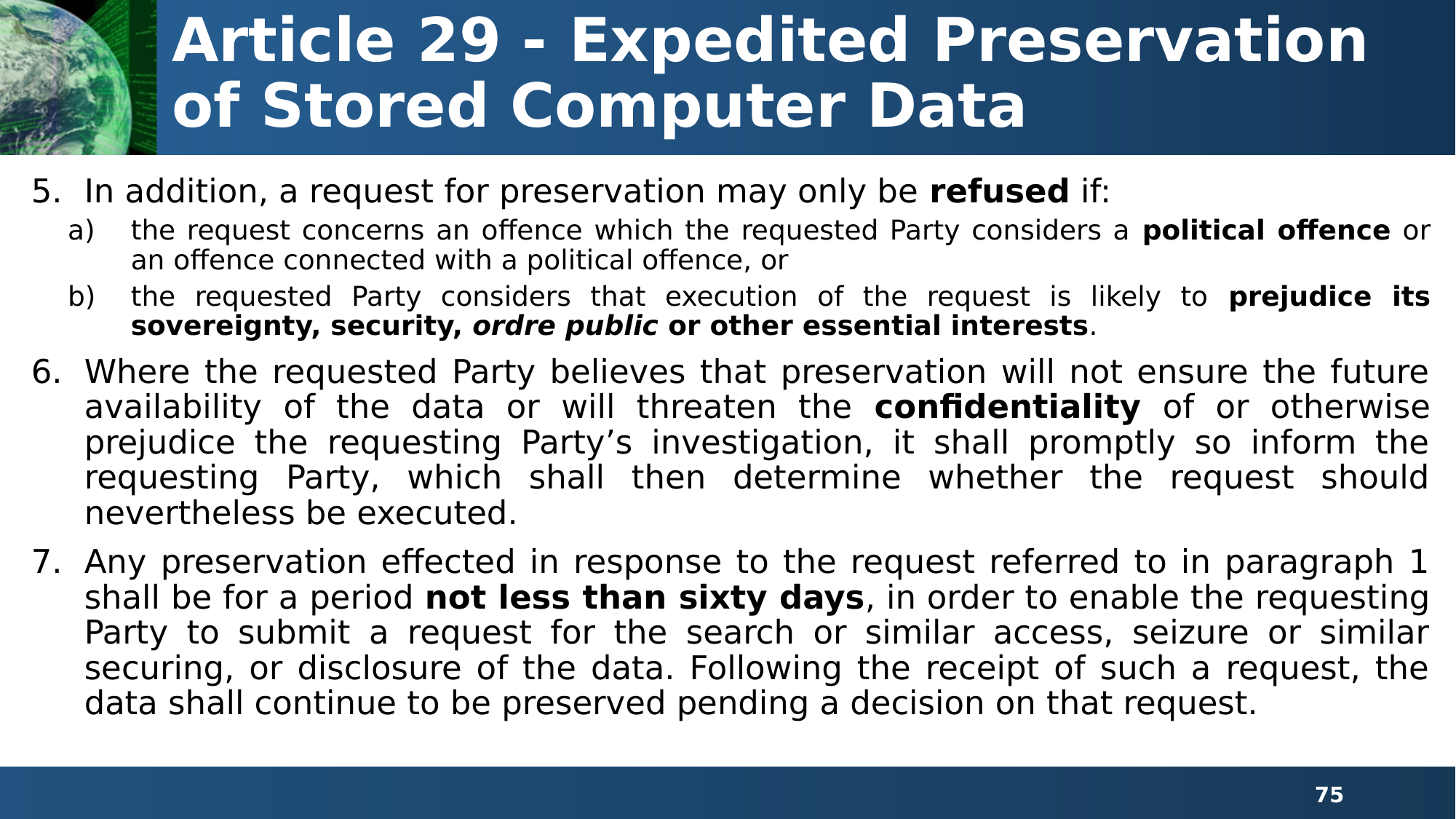

Article 29 - Expedited Preservation of Stored Computer Data
In addition, a request for preservation may only be refused if:
the request concerns an offence which the requested Party considers a political offence or an offence connected with a political offence, or
the requested Party considers that execution of the request is likely to prejudice its sovereignty, security, ordre public or other essential interests.
Where the requested Party believes that preservation will not ensure the future availability of the data or will threaten the confidentiality of or otherwise prejudice the requesting Party’s investigation, it shall promptly so inform the requesting Party, which shall then determine whether the request should nevertheless be executed.
Any preservation effected in response to the request referred to in paragraph 1 shall be for a period not less than sixty days, in order to enable the requesting Party to submit a request for the search or similar access, seizure or similar securing, or disclosure of the data. Following the receipt of such a request, the data shall continue to be preserved pending a decision on that request.

75